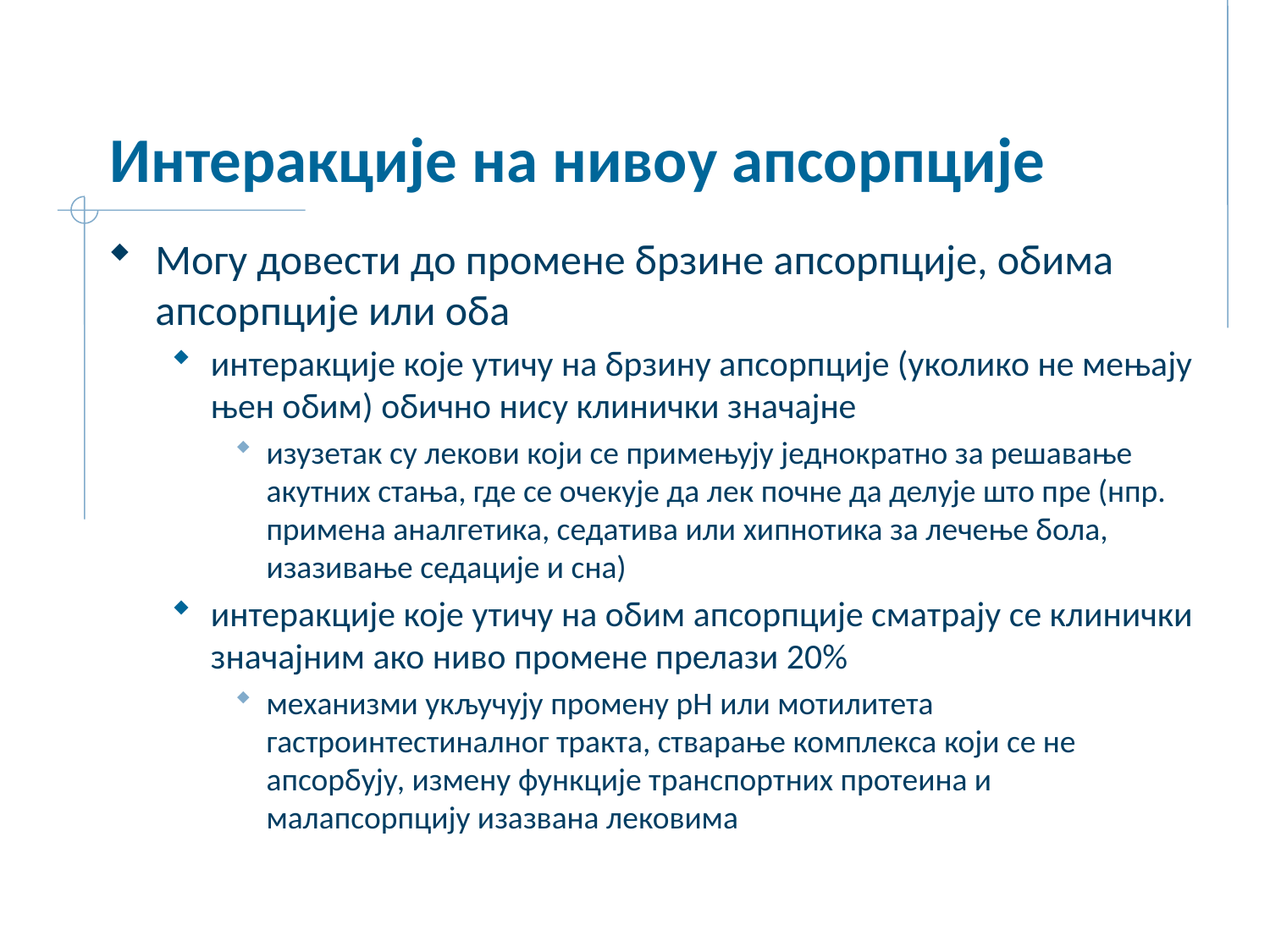

# Интеракције на нивоу апсорпције
Могу довести до промене брзине апсорпције, обима апсорпције или оба
интеракције које утичу на брзину апсорпције (уколико не мењају њен обим) обично нису клинички значајне
изузетак су лекови који се примењују једнократно за решавање акутних стања, где се очекује да лек почне да делује што пре (нпр. примена аналгетика, седатива или хипнотика за лечење бола, изазивање седације и сна)
интеракције које утичу на обим апсорпције сматрају се клинички значајним ако ниво промене прелази 20%
механизми укључују промену pH или мотилитета гастроинтестиналног тракта, стварање комплекса који се не апсорбују, измену функције транспортних протеина и малапсорпцију изазвана лековима